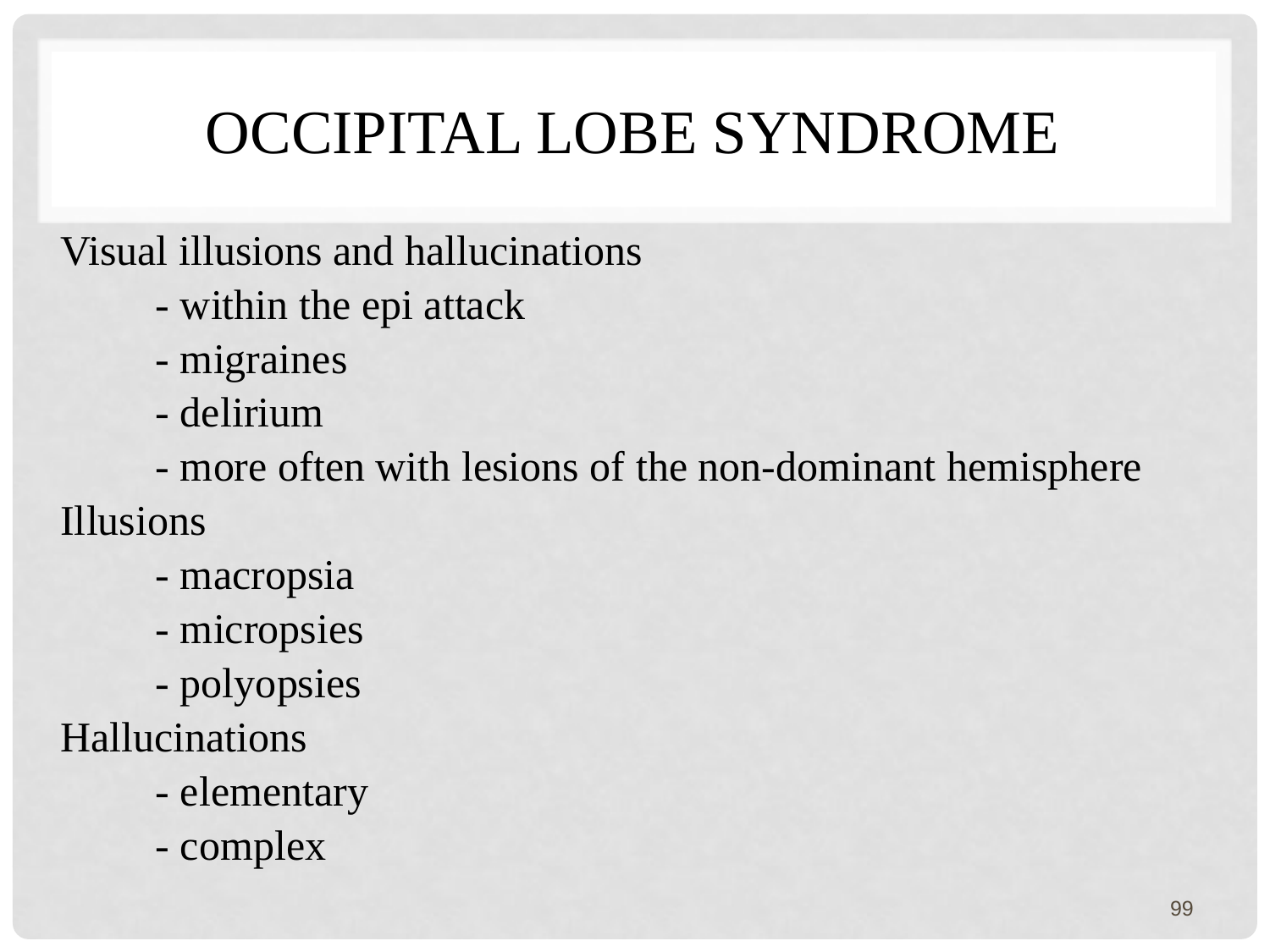

# Occipital lobe syndrome
Visual illusions and hallucinations
         - within the epi attack
         - migraines
         - delirium
         - more often with lesions of the non-dominant hemisphere
Illusions
         - macropsia
         - micropsies
         - polyopsies
Hallucinations
         - elementary
         - complex
99